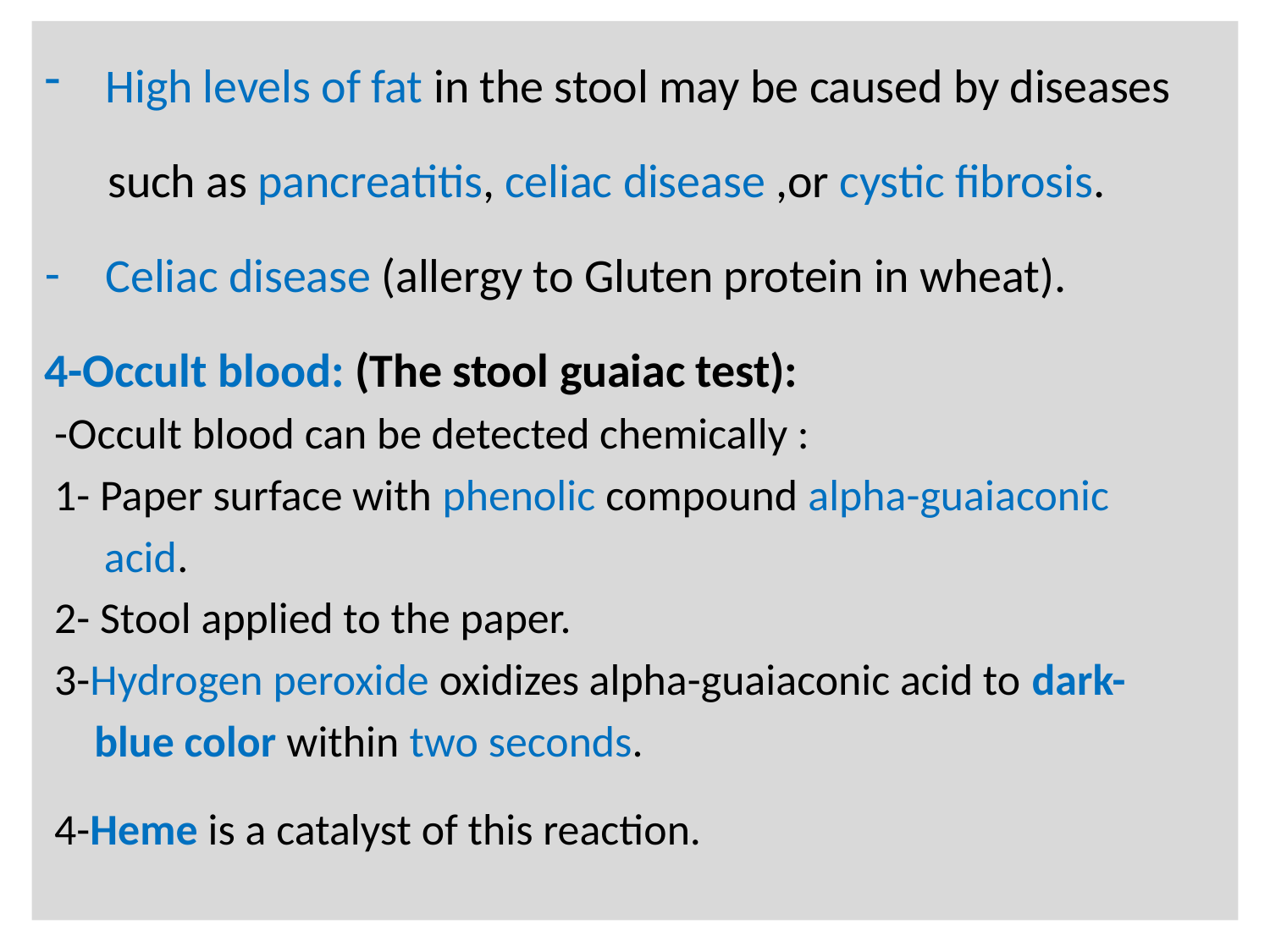

High levels of fat in the stool may be caused by diseases
      such as pancreatitis, celiac disease ,or cystic fibrosis.
Celiac disease (allergy to Gluten protein in wheat).
4-Occult blood: (The stool guaiac test):
 -Occult blood can be detected chemically :
 1- Paper surface with phenolic compound alpha-guaiaconic
      acid.
 2- Stool applied to the paper.
 3-Hydrogen peroxide oxidizes alpha-guaiaconic acid to dark-
     blue color within two seconds.
 4-Heme is a catalyst of this reaction.

# N